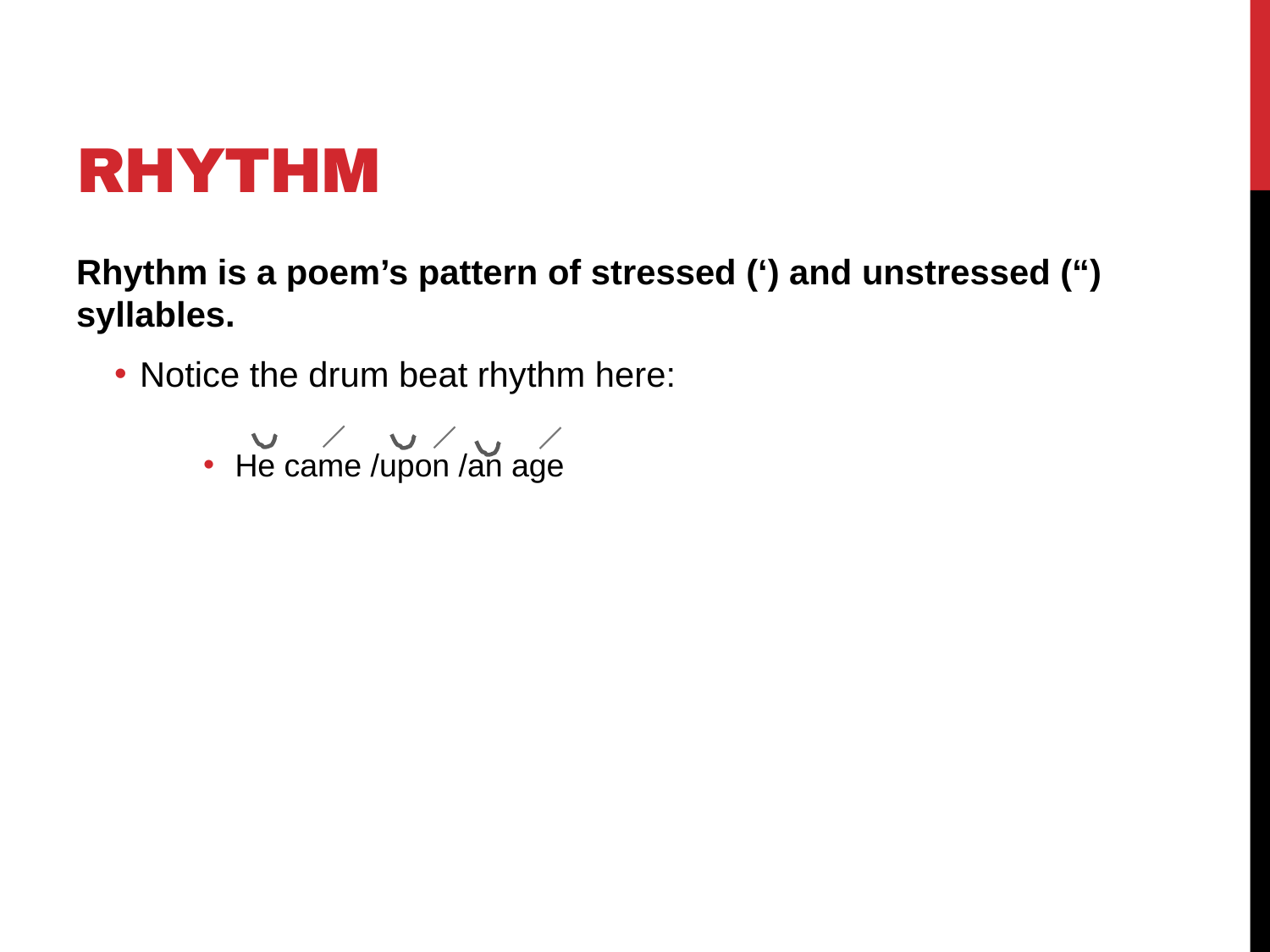

# Rhythm
Rhythm is a poem’s pattern of stressed (‘) and unstressed (“) syllables.
Notice the drum beat rhythm here:

He came /upon /an age